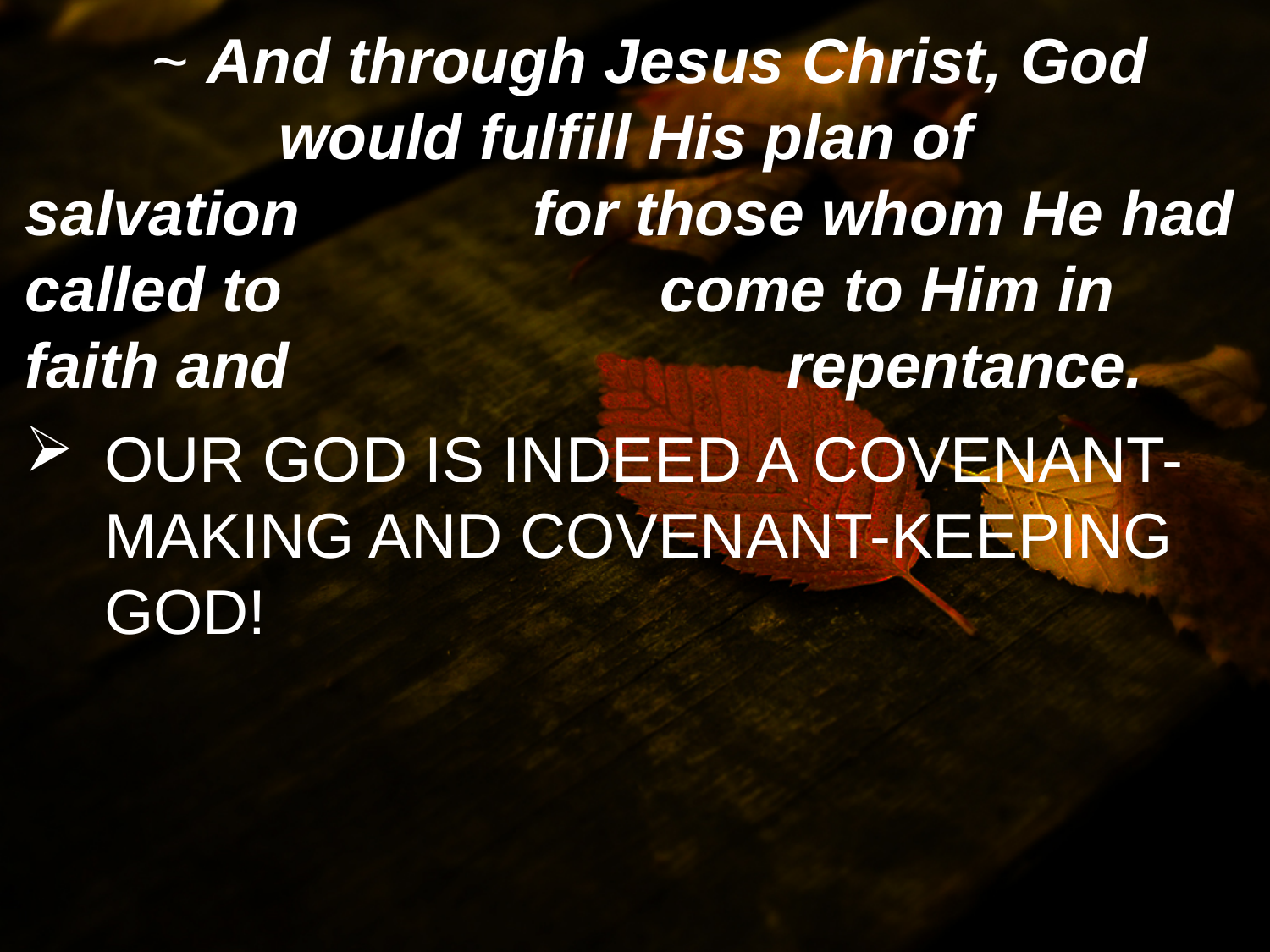

~ And through Jesus Christ, God 			would fulfill His plan of salvation 		for those whom He had called to 			come to Him in faith and 				repentance.
OUR GOD IS INDEED A COVENANT-MAKING AND COVENANT-KEEPING GOD!